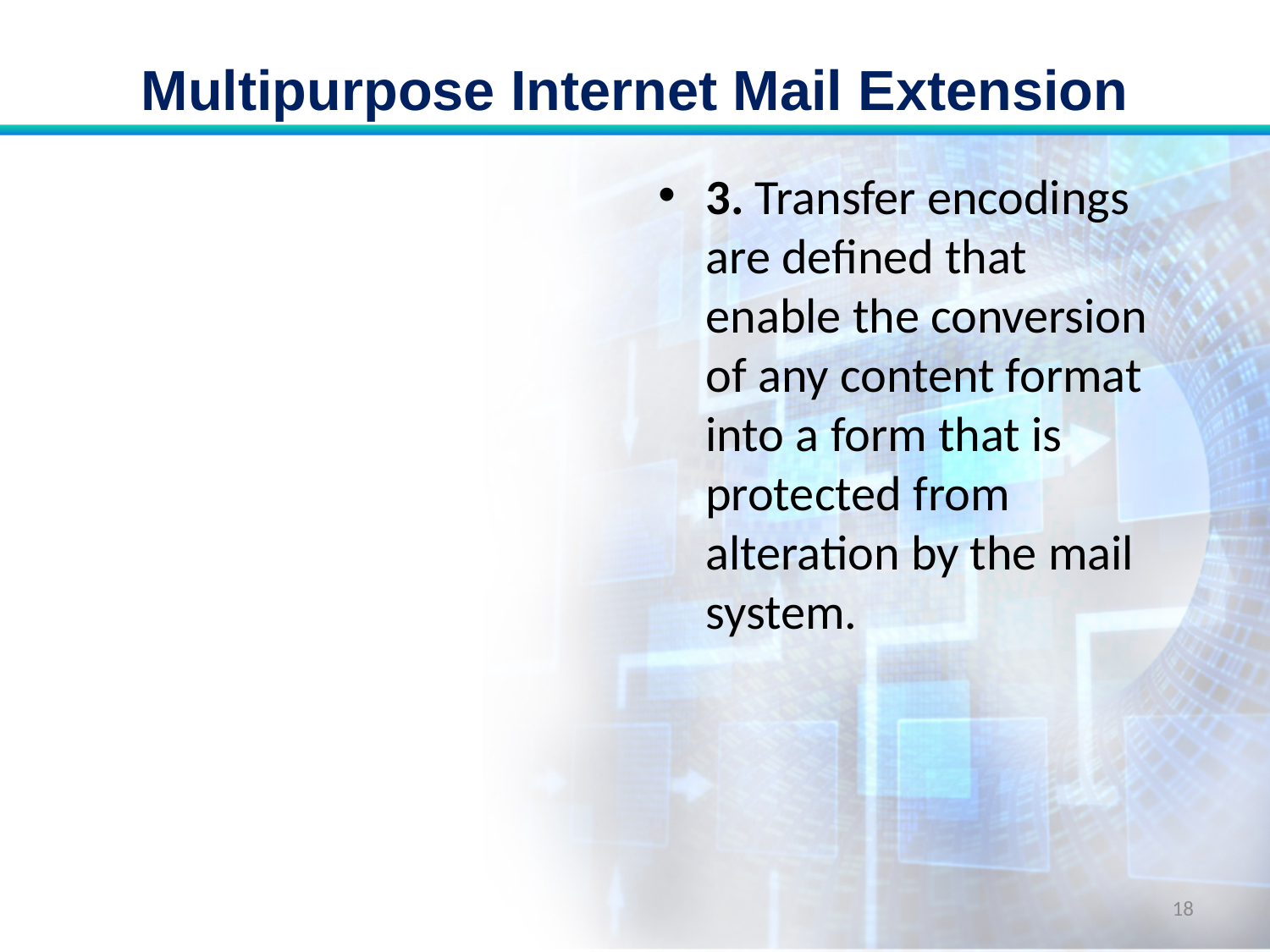

# Multipurpose Internet Mail Extension
3. Transfer encodings are defined that enable the conversion of any content format into a form that is protected from alteration by the mail system.
18